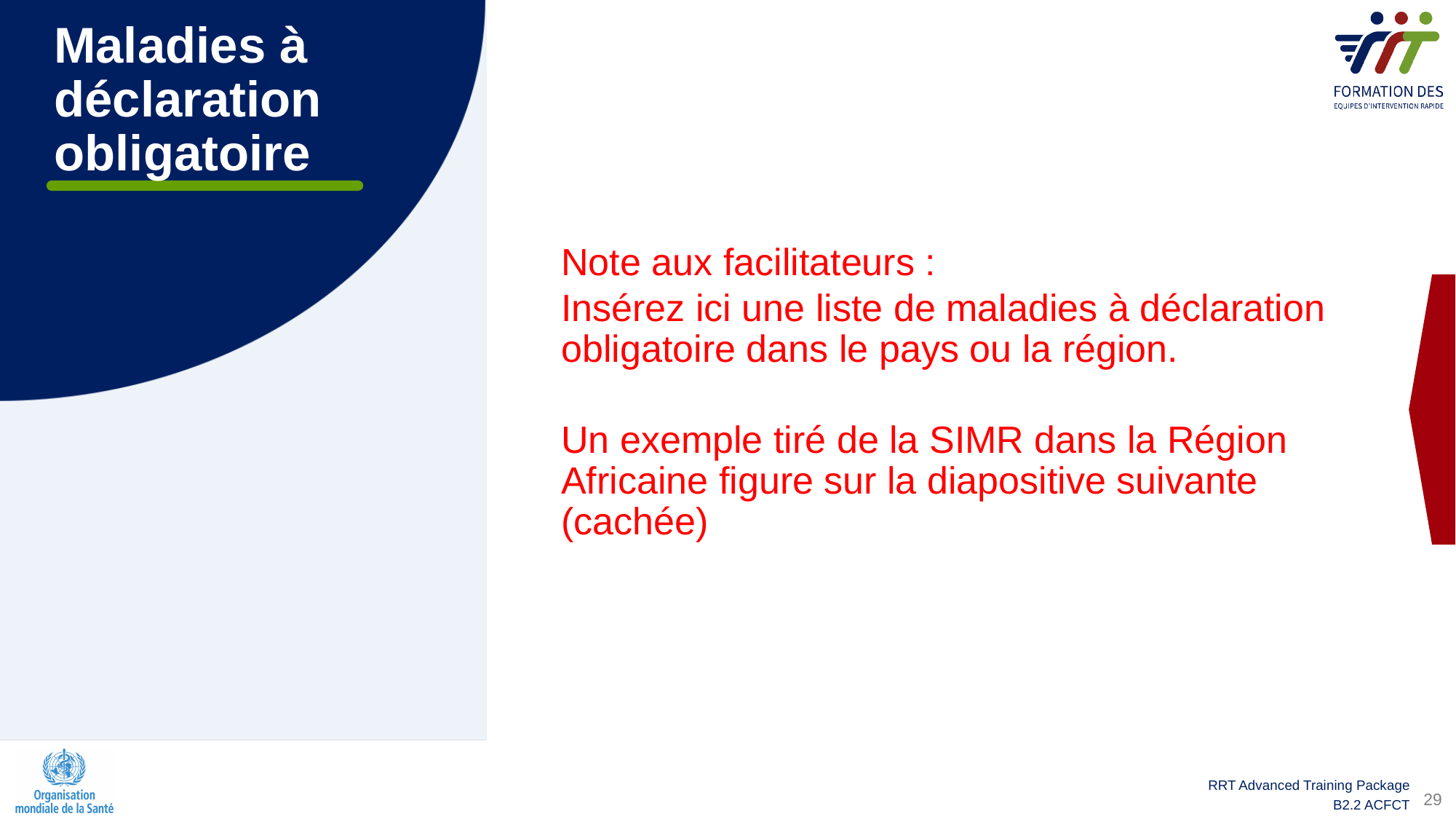

# Maladies à déclaration obligatoire
Note aux facilitateurs :
Insérez ici une liste de maladies à déclaration obligatoire dans le pays ou la région.

Un exemple tiré de la SIMR dans la Région Africaine figure sur la diapositive suivante (cachée)